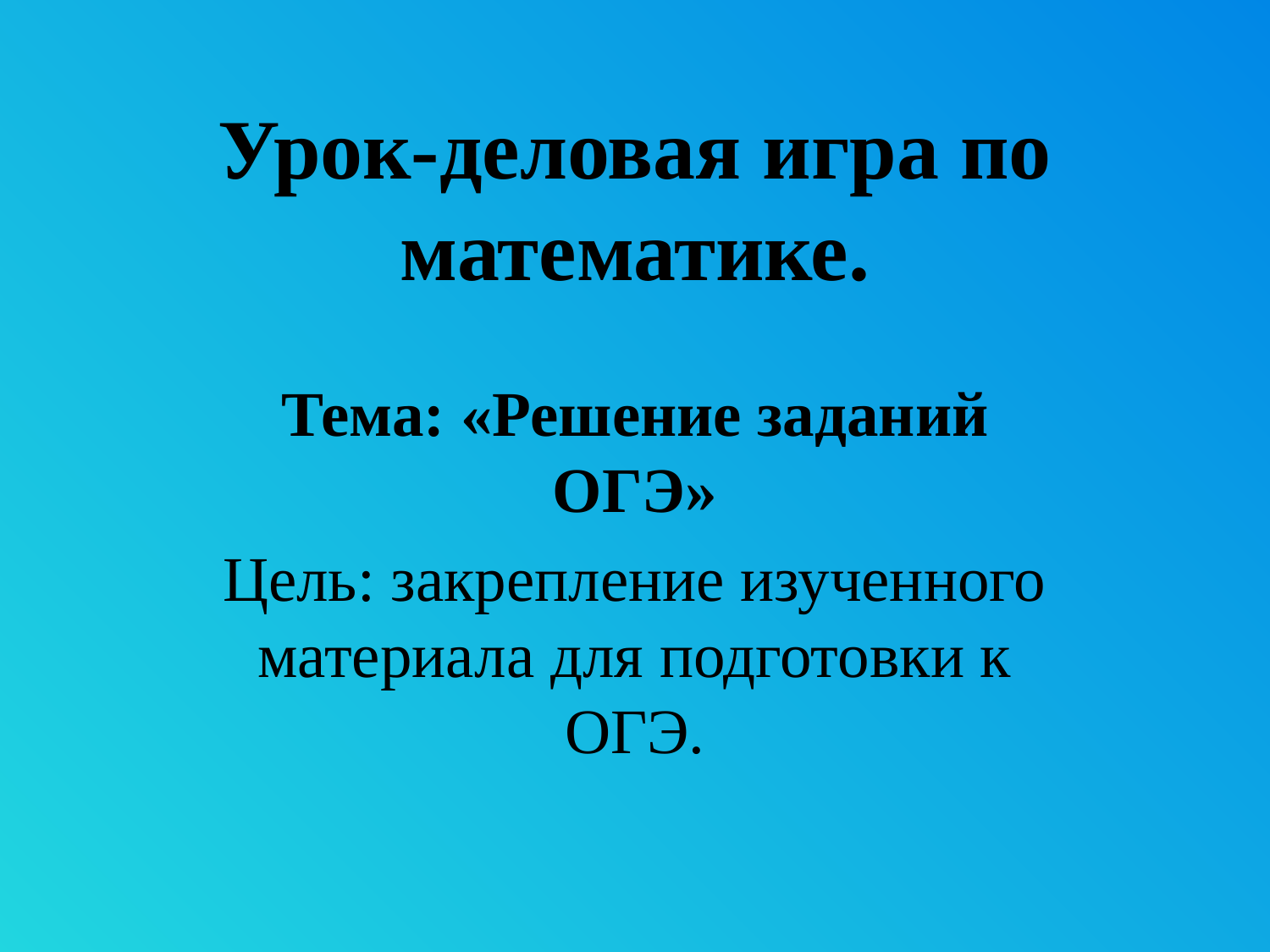

# Урок-деловая игра по математике.
Тема: «Решение заданий ОГЭ»
Цель: закрепление изученного материала для подготовки к ОГЭ.